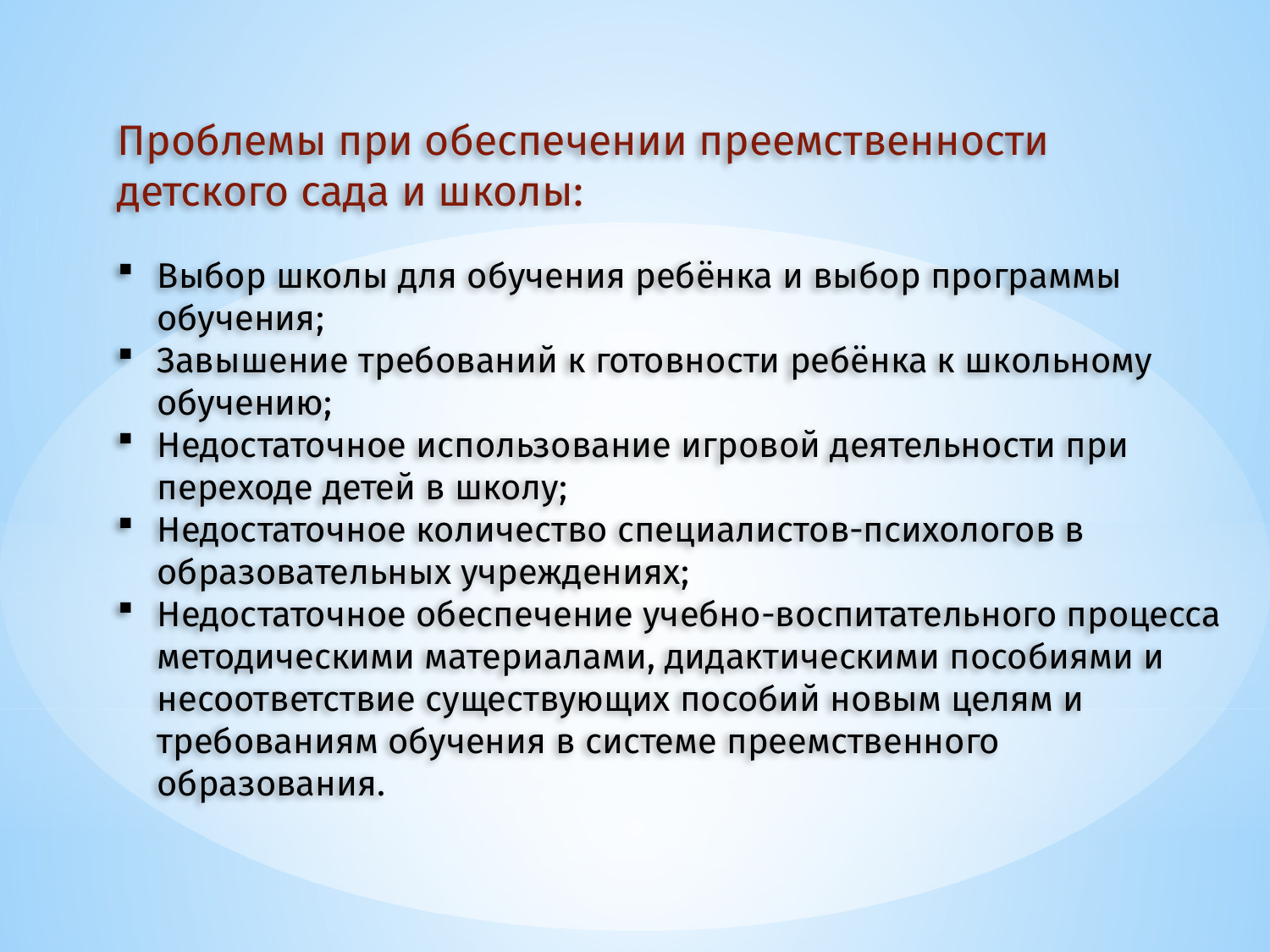

Проблемы при обеспечении преемственности детского сада и школы:

Выбор школы для обучения ребёнка и выбор программы обучения;
Завышение требований к готовности ребёнка к школьному обучению;
Недостаточное использование игровой деятельности при переходе детей в школу;
Недостаточное количество специалистов-психологов в образовательных учреждениях;
Недостаточное обеспечение учебно-воспитательного процесса методическими материалами, дидактическими пособиями и несоответствие существующих пособий новым целям и требованиям обучения в системе преемственного образования.